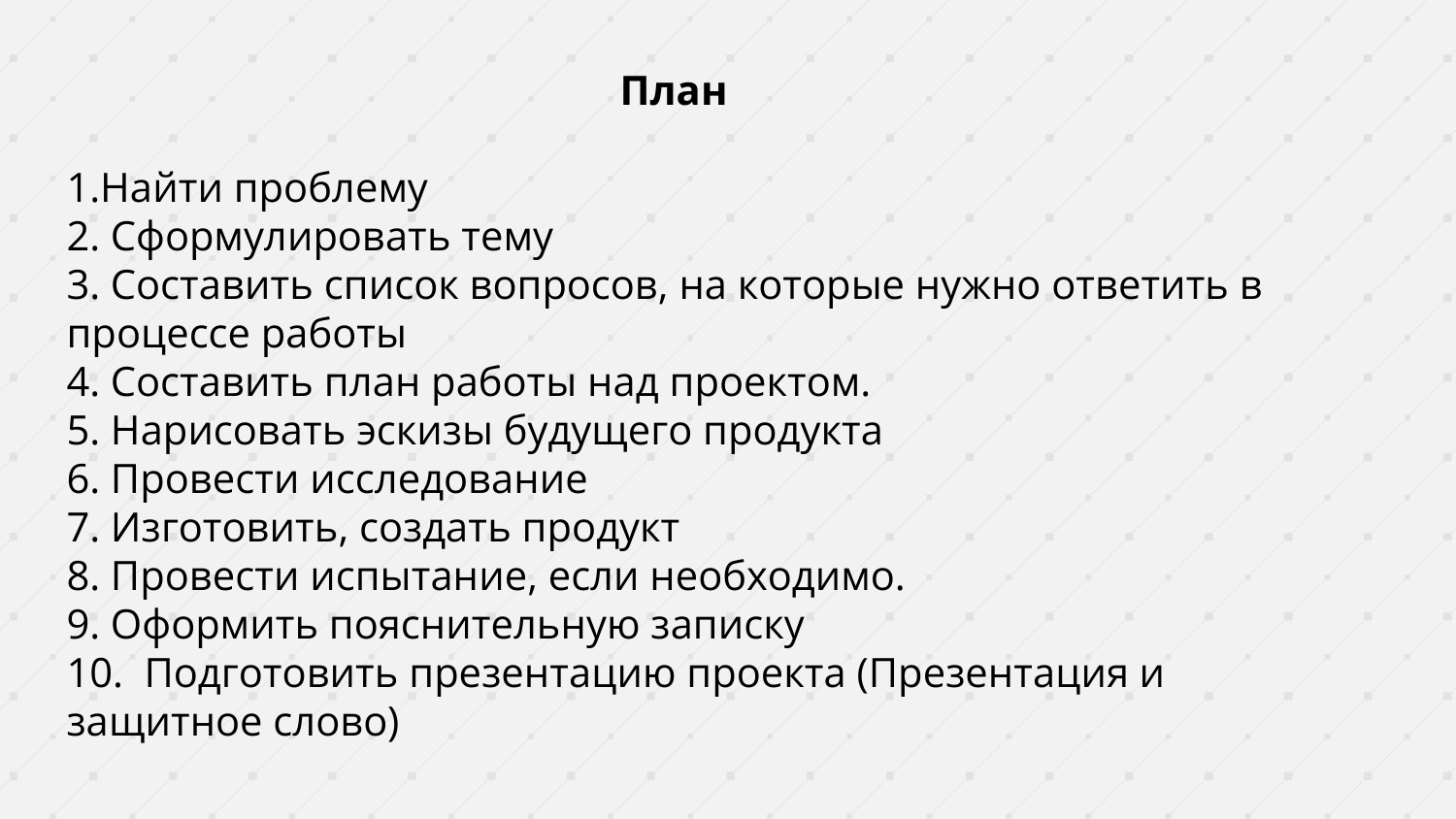

План

1.Найти проблему
2. Сформулировать тему
3. Составить список вопросов, на которые нужно ответить в процессе работы
4. Составить план работы над проектом.
5. Нарисовать эскизы будущего продукта
6. Провести исследование
7. Изготовить, создать продукт
8. Провести испытание, если необходимо.
9. Оформить пояснительную записку
10.  Подготовить презентацию проекта (Презентация и защитное слово)